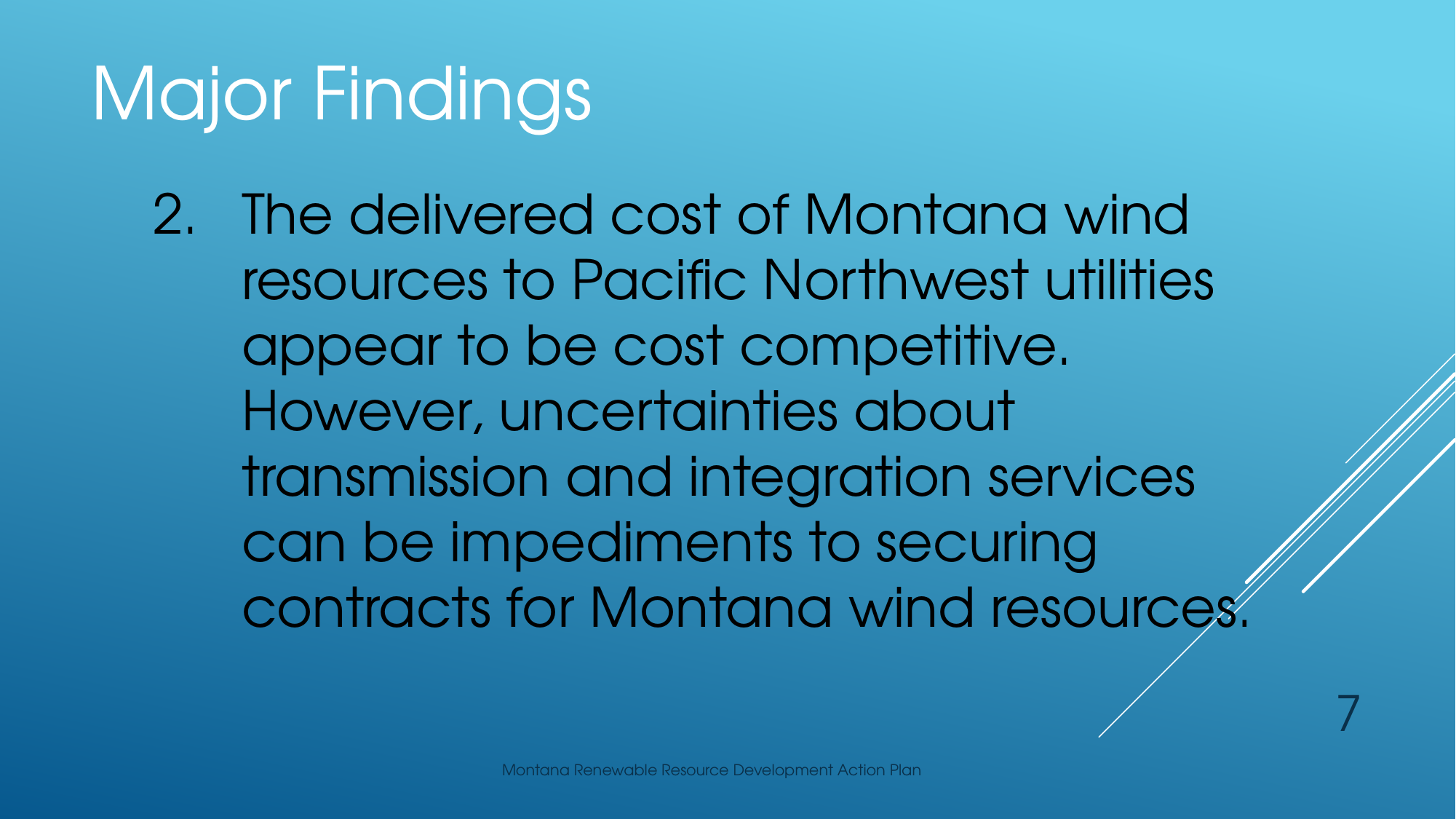

Major Findings
The delivered cost of Montana wind resources to Pacific Northwest utilities appear to be cost competitive. However, uncertainties about transmission and integration services can be impediments to securing contracts for Montana wind resources.
7
Montana Renewable Resource Development Action Plan